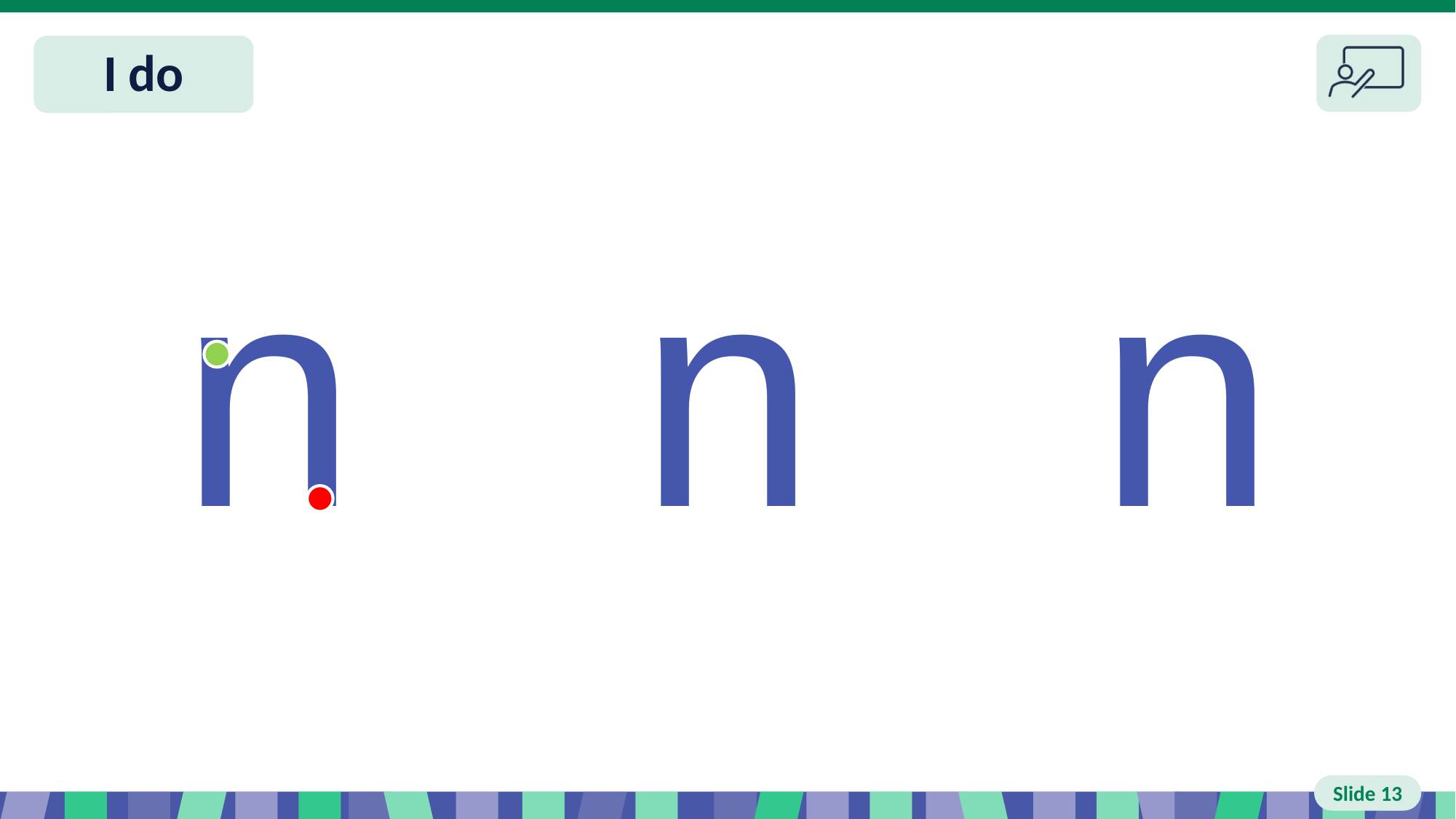

Slide 13 I do
n
n
n